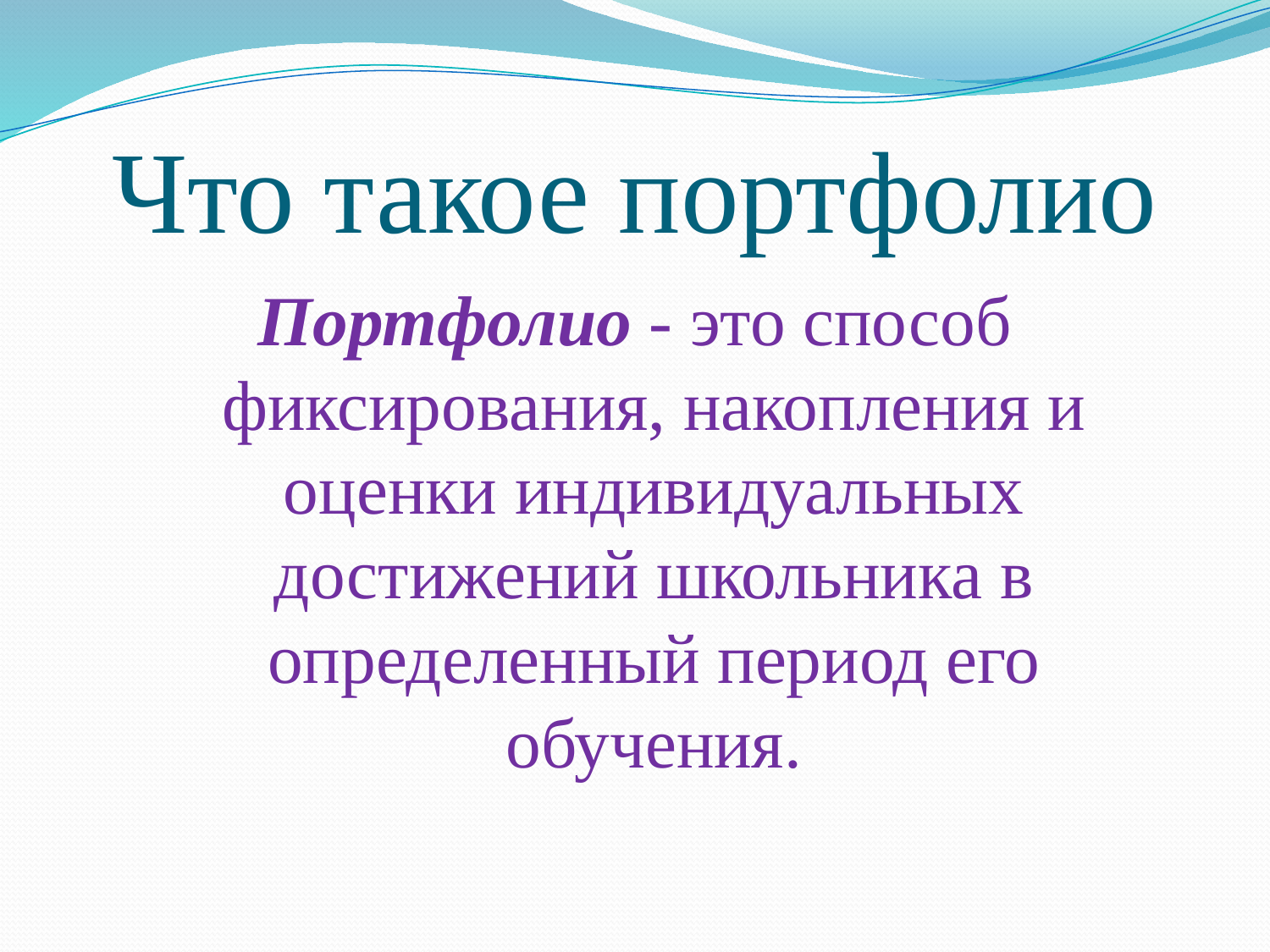

# Что такое портфолио
Портфолио - это способ фиксирования, накопления и оценки индивидуальных достижений школьника в определенный период его обучения.